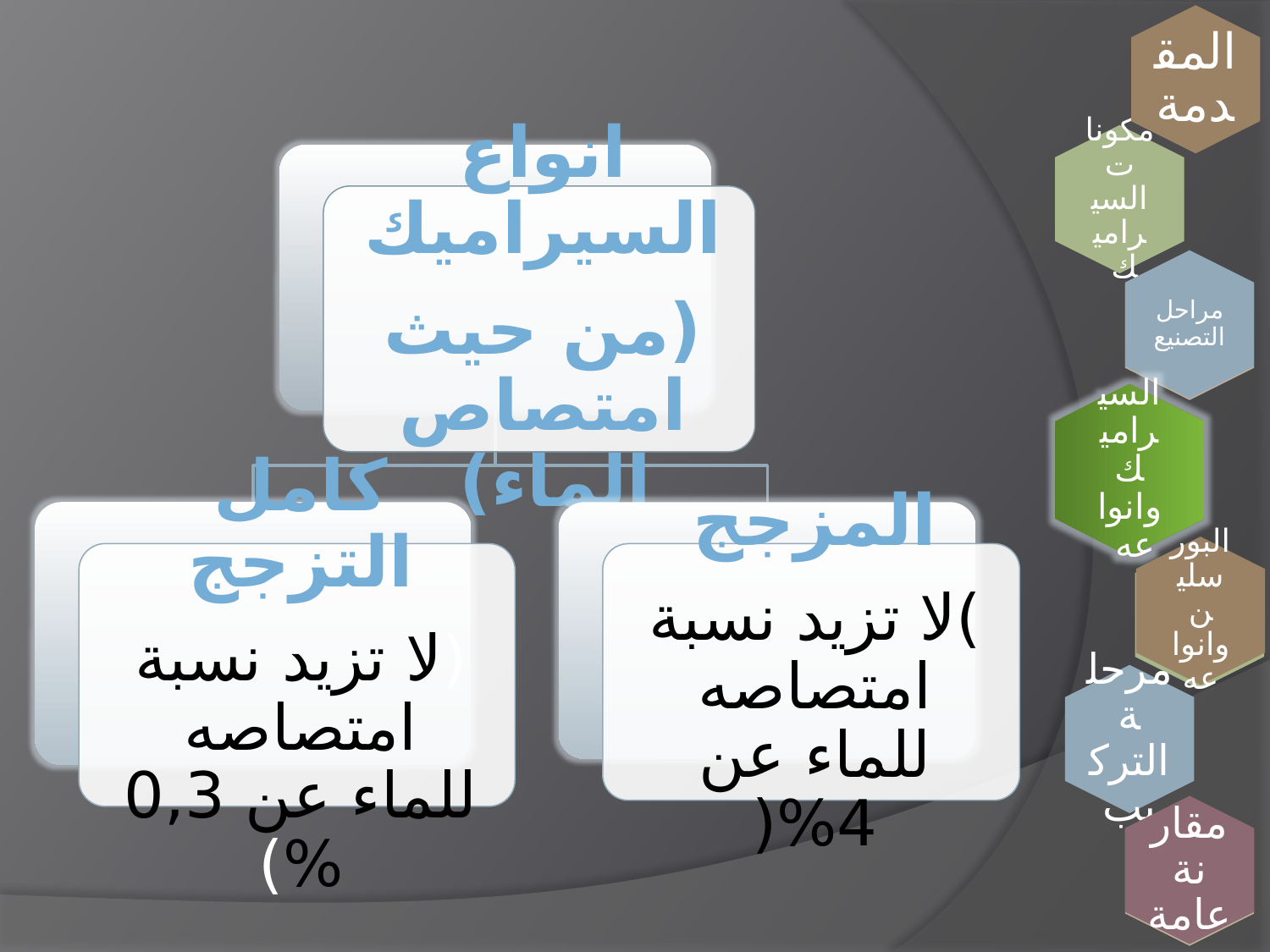

مكونات السيراميك

مراحل التصنيع
المقدمة
السيراميك وانواعه

مرحلة التركيب
البورسلين وانواعه
مقارنة عامة
انواع السيراميك
(من حيث امتصاص الماء)
كامل التزجج
(لا تزيد نسبة امتصاصه للماء عن 0,3 %)
المزجج
)لا تزيد نسبة امتصاصه للماء عن 4%(